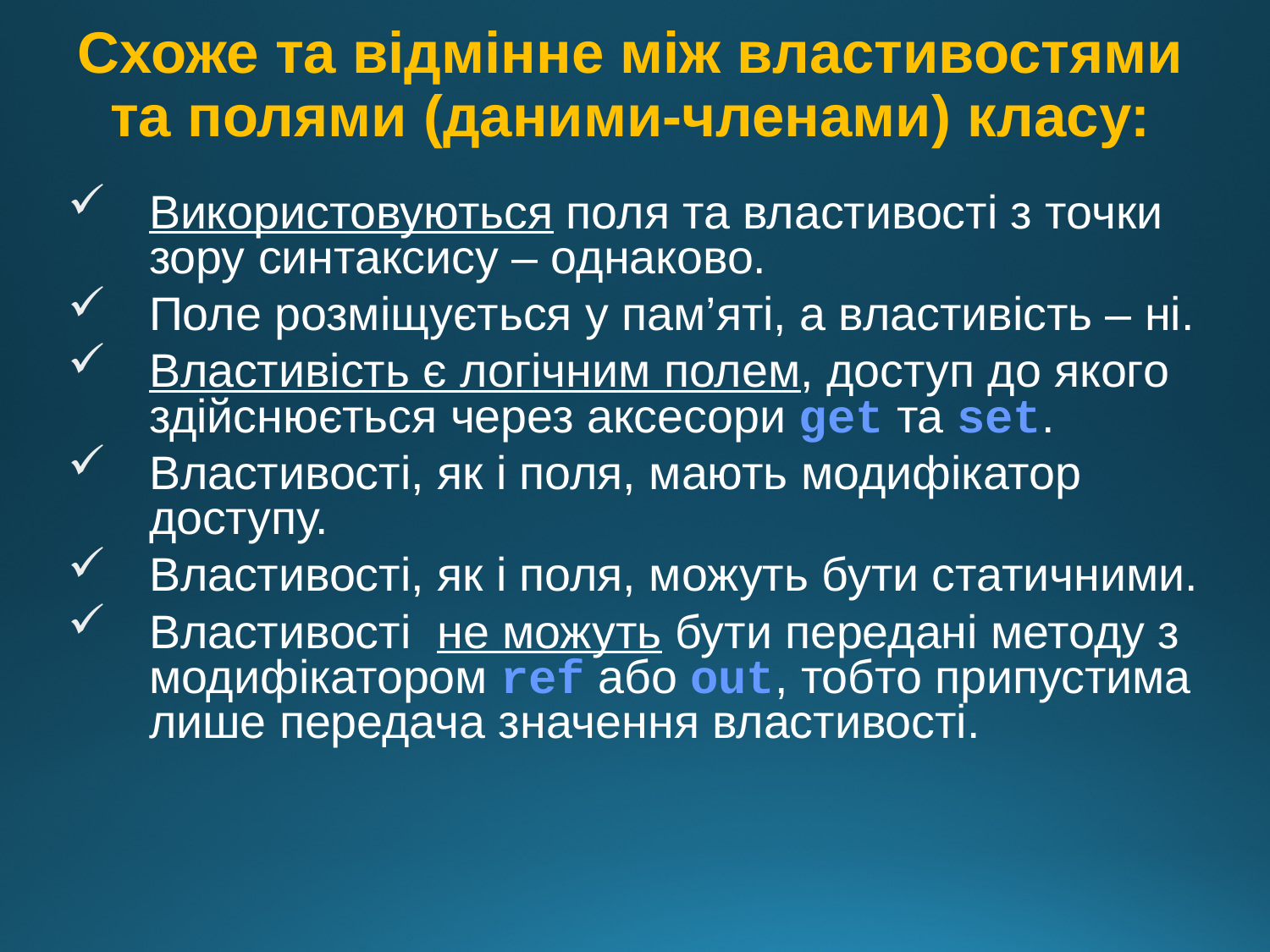

# Схоже та відмінне між властивостями та полями (даними-членами) класу:
Використовуються поля та властивості з точки зору синтаксису – однаково.
Поле розміщується у пам’яті, а властивість – ні.
Властивість є логічним полем, доступ до якого здійснюється через аксесори get та set.
Властивості, як і поля, мають модифікатор доступу.
Властивості, як і поля, можуть бути статичними.
Властивості  не можуть бути передані методу з модифікатором ref або out, тобто припустима лише передача значення властивості.